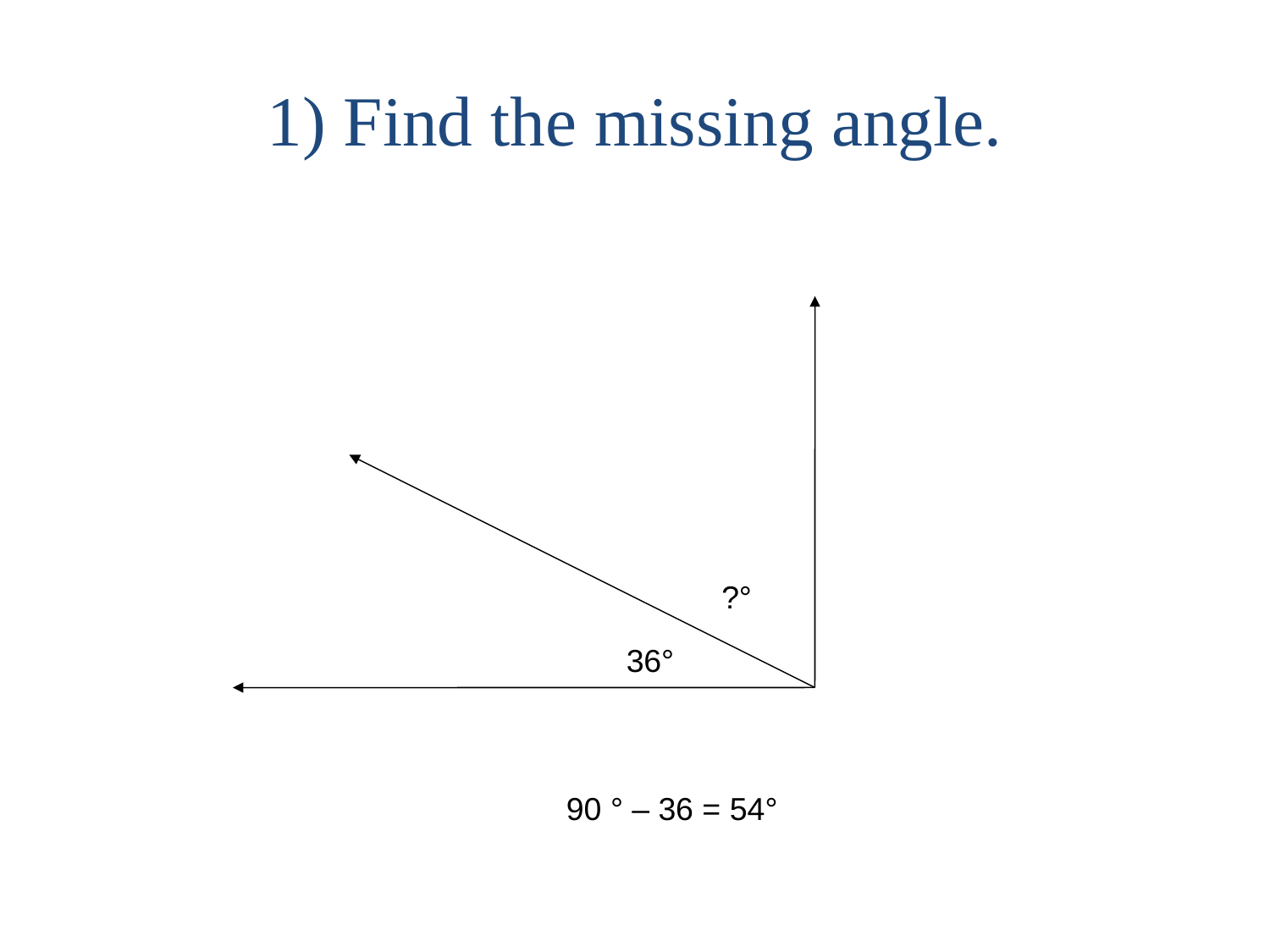

1) Find the missing angle.

?°
36°

90 ° – 36 = 54°